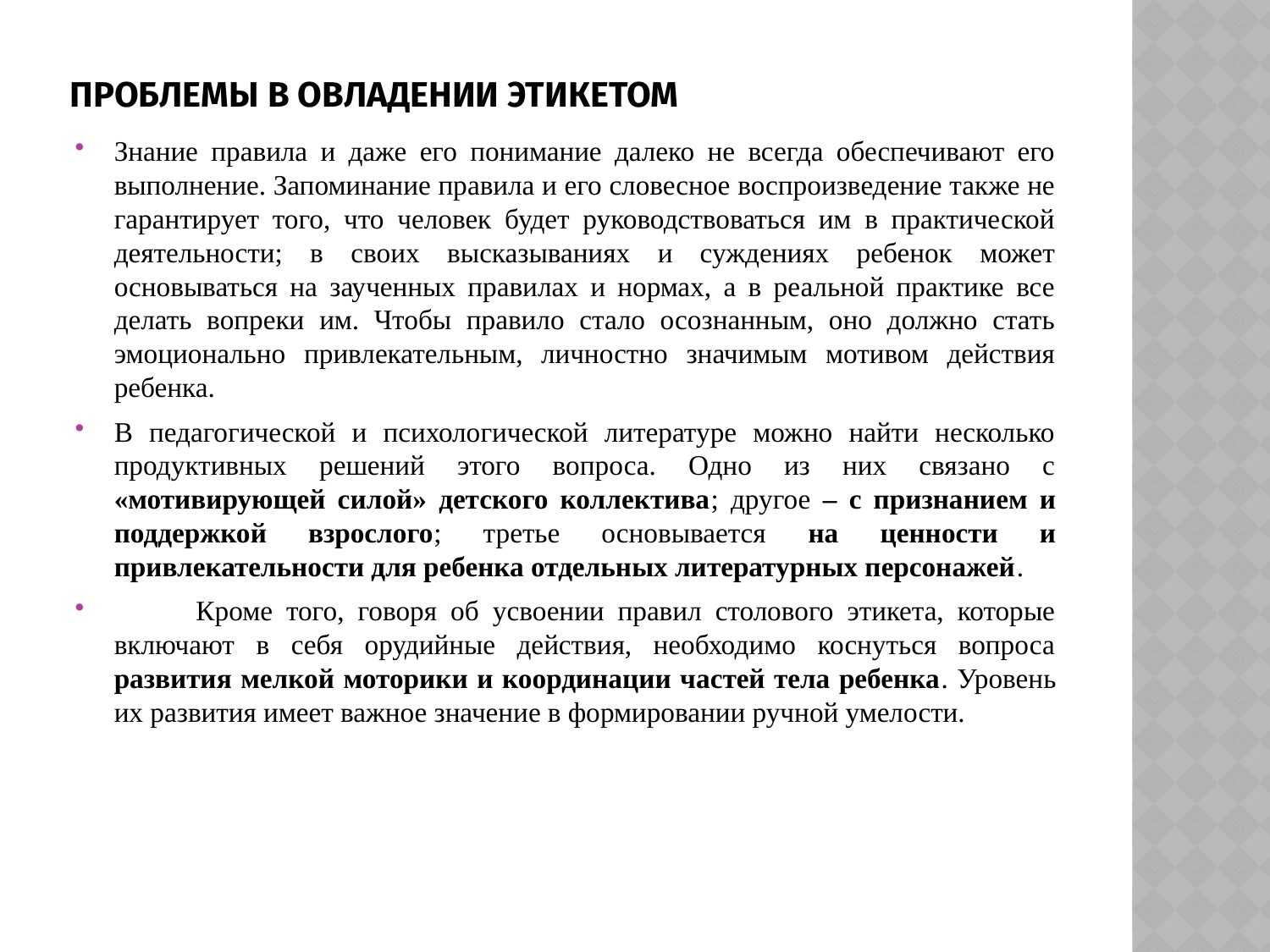

# Проблемы в овладении этикетом
Знание правила и даже его понимание далеко не всегда обеспечивают его выполнение. Запоминание правила и его словесное воспроизведение также не гарантирует того, что человек будет руководствоваться им в практической деятельности; в своих высказываниях и суждениях ребенок может основываться на заученных правилах и нормах, а в реальной практике все делать вопреки им. Чтобы правило стало осознанным, оно должно стать эмоционально привлекательным, личностно значимым мотивом действия ребенка.
В педагогической и психологической литературе можно найти несколько продуктивных решений этого вопроса. Одно из них связано с «мотивирующей силой» детского коллектива; другое – с признанием и поддержкой взрослого; третье основывается на ценности и привлекательности для ребенка отдельных литературных персонажей.
      Кроме того, говоря об усвоении правил столового этикета, которые включают в себя орудийные действия, необходимо коснуться вопроса развития мелкой моторики и координации частей тела ребенка. Уровень их развития имеет важное значение в формировании ручной умелости.